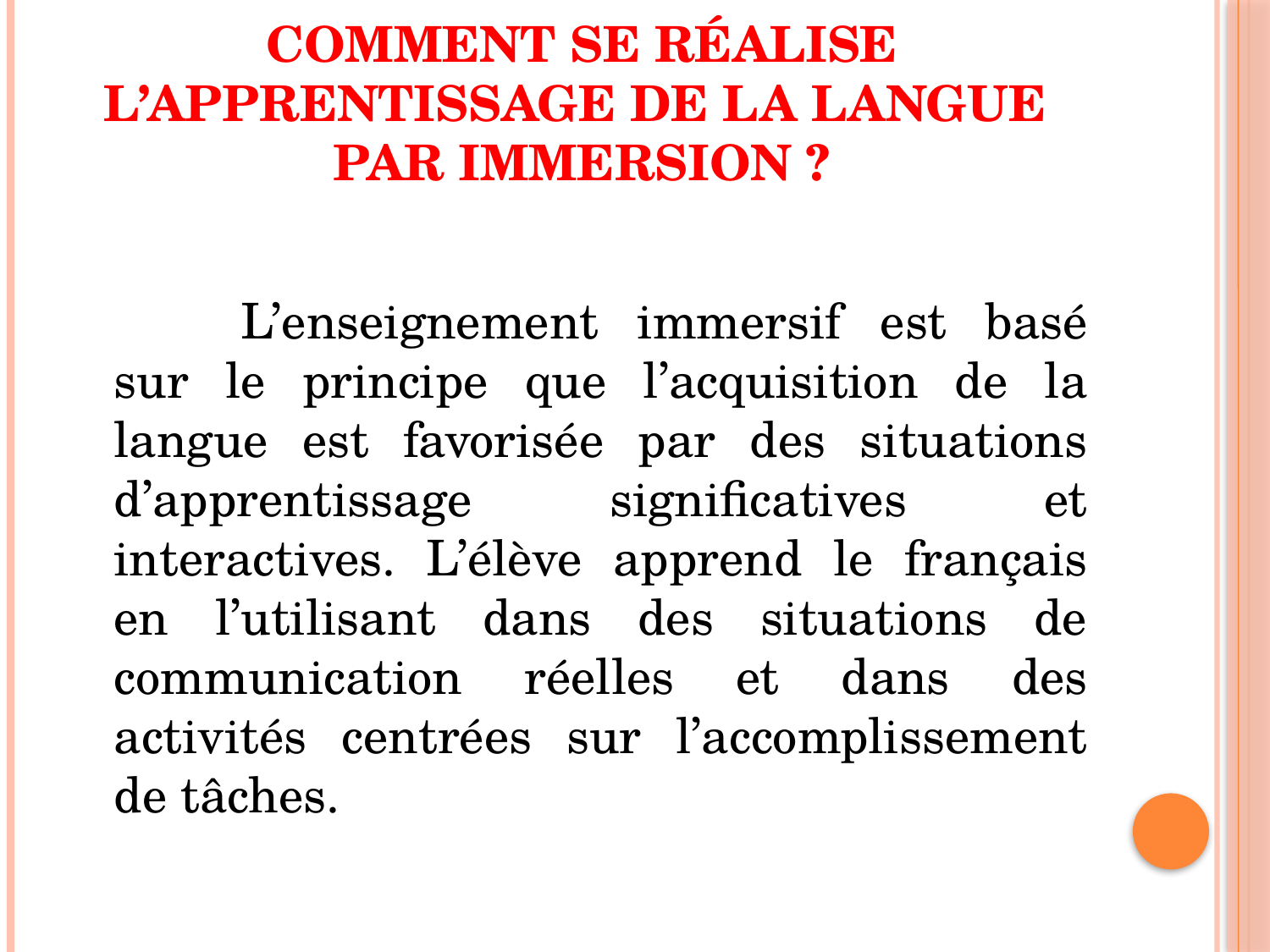

# Comment se réalise l’apprentissage de la langue  par immersion ?

		L’enseignement immersif est basé sur le principe que l’acquisition de la langue est favorisée par des situations d’apprentissage significatives et interactives. L’élève apprend le français en l’utilisant dans des situations de communication réelles et dans des activités centrées sur l’accomplissement de tâches.